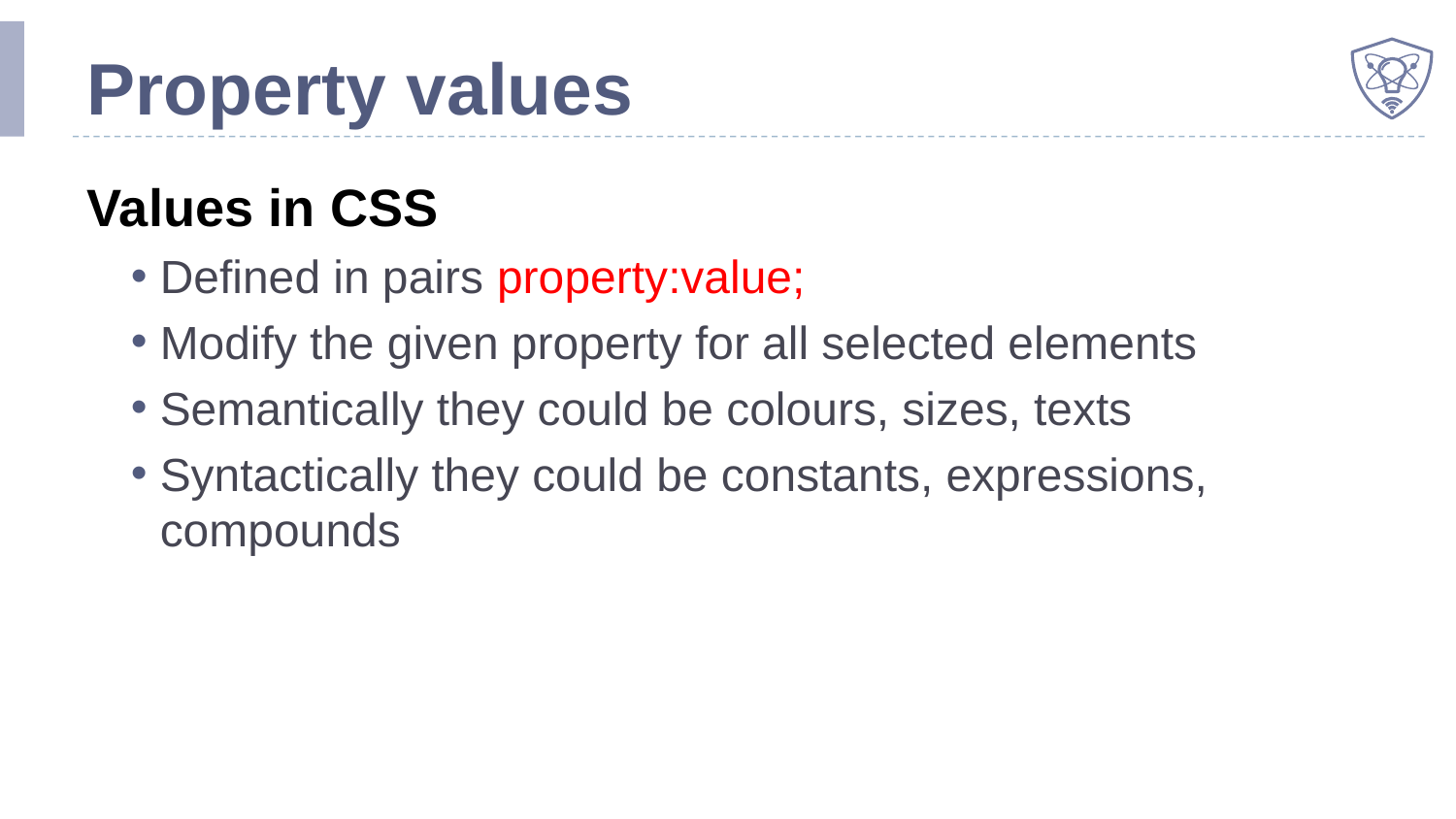

# Property values
Values in CSS
Defined in pairs property:value;
Modify the given property for all selected elements
Semantically they could be colours, sizes, texts
Syntactically they could be constants, expressions, compounds